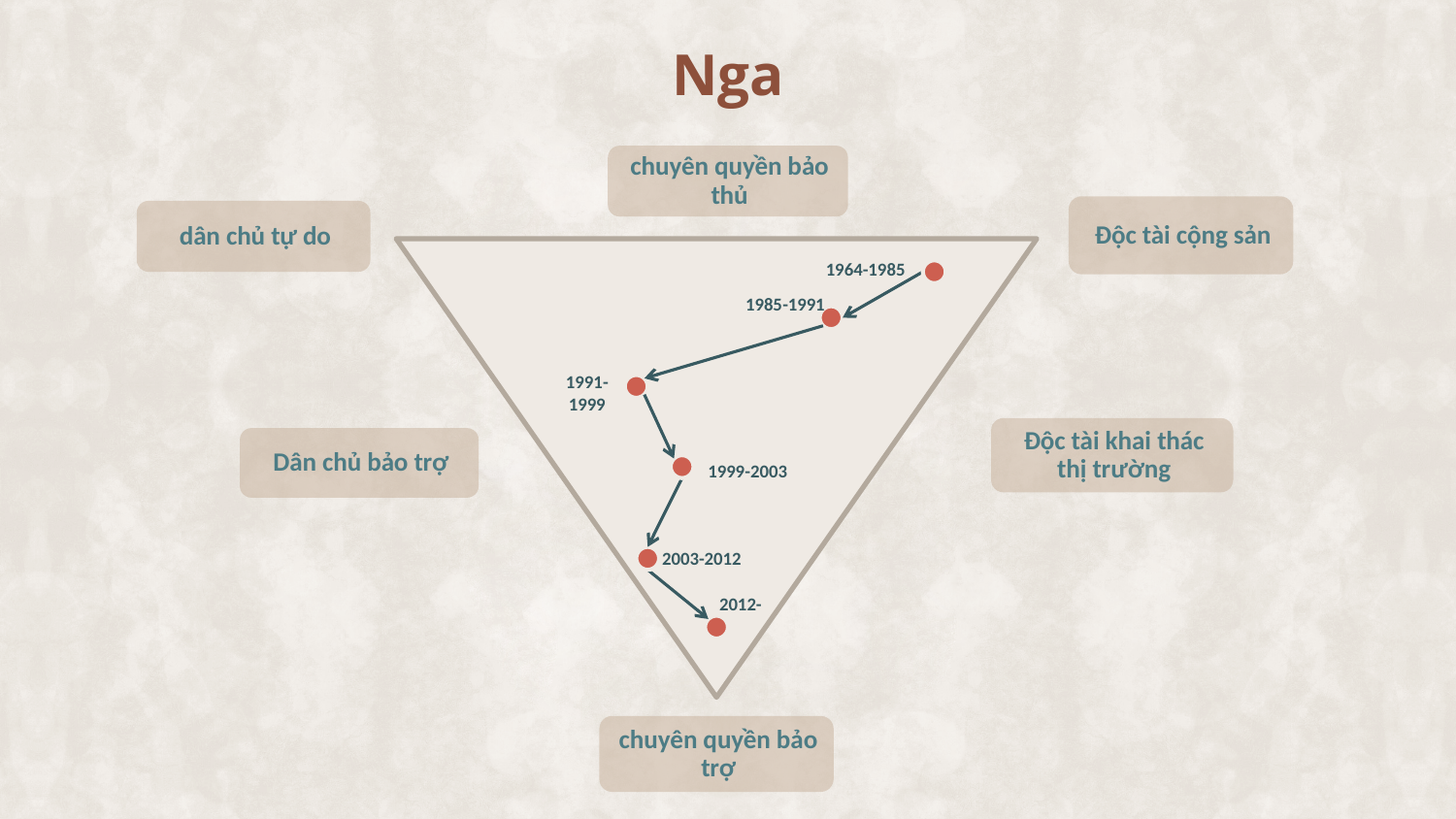

# Nga
Độc tài cộng sản
dân chủ tự do
chuyên quyền bảo trợ
chuyên quyền bảo thủ
Độc tài khai thác thị trường
Dân chủ bảo trợ
1964-1985

1985-1991

1991-1999

1999-2003

2003-2012

2012-